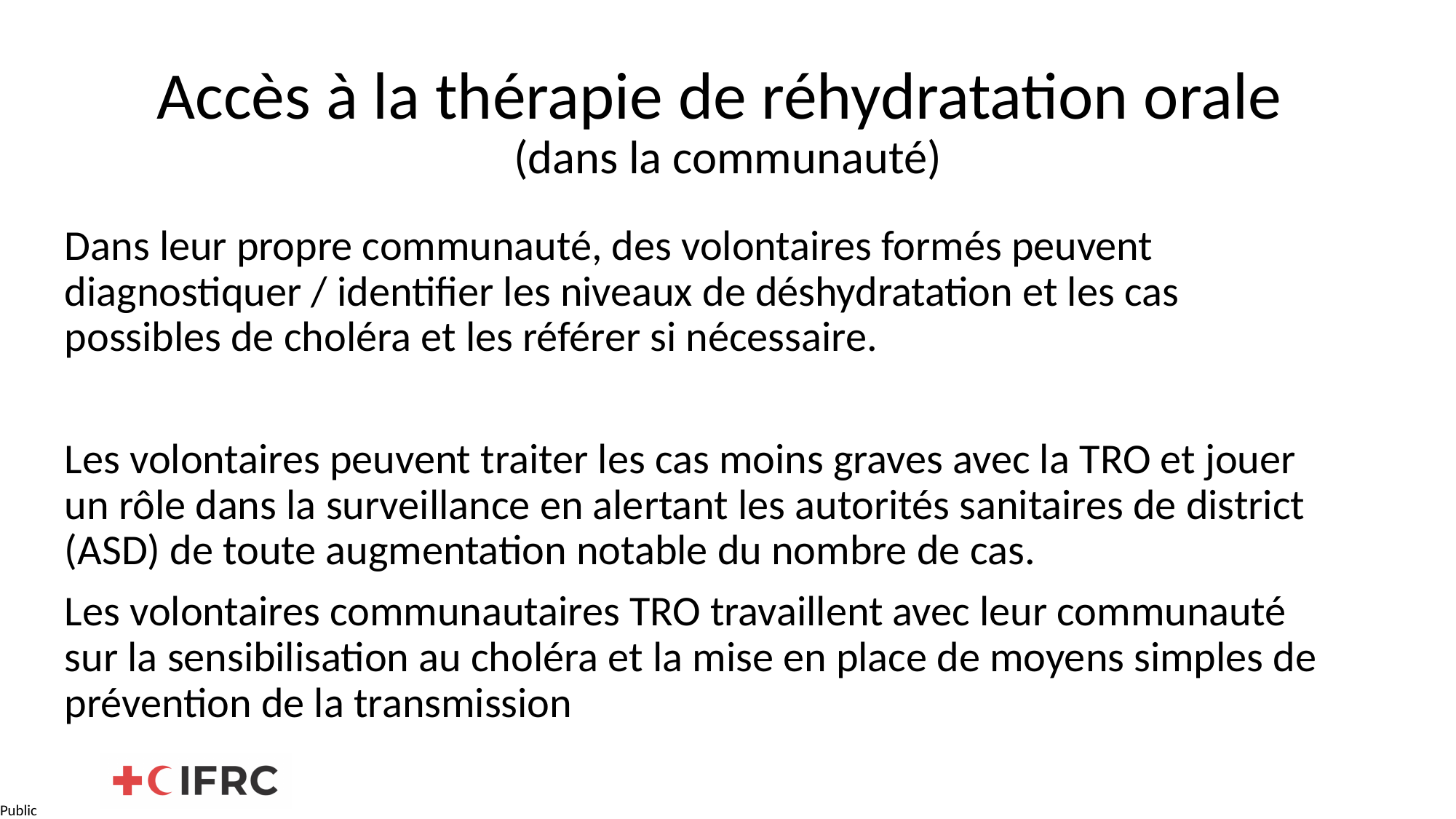

# Accès à la thérapie de réhydratation orale (dans la communauté)
Dans leur propre communauté, des volontaires formés peuvent diagnostiquer / identifier les niveaux de déshydratation et les cas possibles de choléra et les référer si nécessaire.

Les volontaires peuvent traiter les cas moins graves avec la TRO et jouer un rôle dans la surveillance en alertant les autorités sanitaires de district (ASD) de toute augmentation notable du nombre de cas.
Les volontaires communautaires TRO travaillent avec leur communauté sur la sensibilisation au choléra et la mise en place de moyens simples de prévention de la transmission